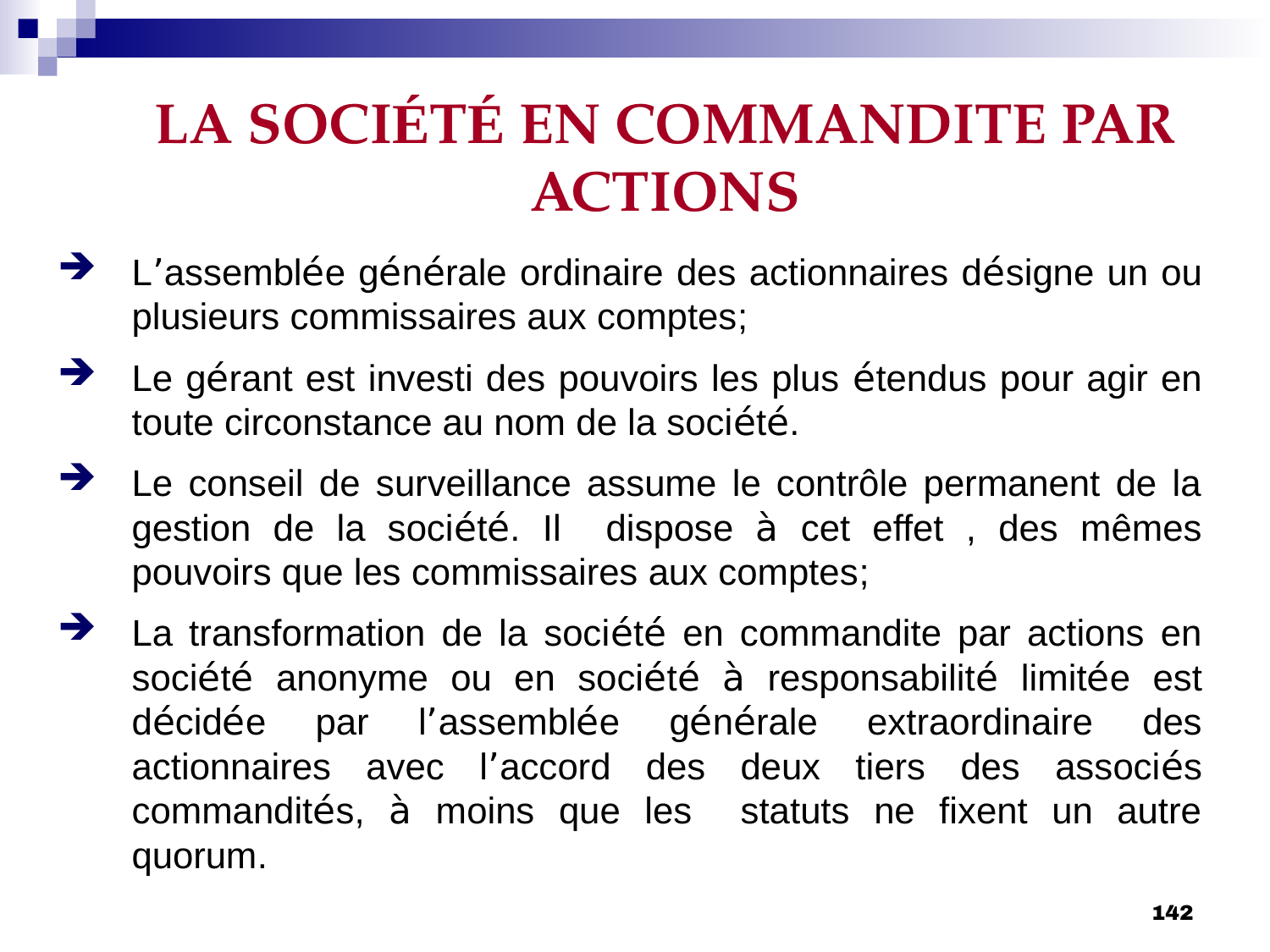

# LA SOCIÉTÉ EN COMMANDITE PAR ACTIONS
L’assemblée générale ordinaire des actionnaires désigne un ou plusieurs commissaires aux comptes;
Le gérant est investi des pouvoirs les plus étendus pour agir en toute circonstance au nom de la société.
Le conseil de surveillance assume le contrôle permanent de la gestion de la société. Il  dispose à cet effet , des mêmes pouvoirs que les commissaires aux comptes;
La transformation de la société en commandite par actions en société anonyme ou en société à responsabilité limitée est décidée par l’assemblée générale extraordinaire des actionnaires avec l’accord des deux tiers des associés commandités, à moins que les  statuts ne fixent un autre quorum.
142